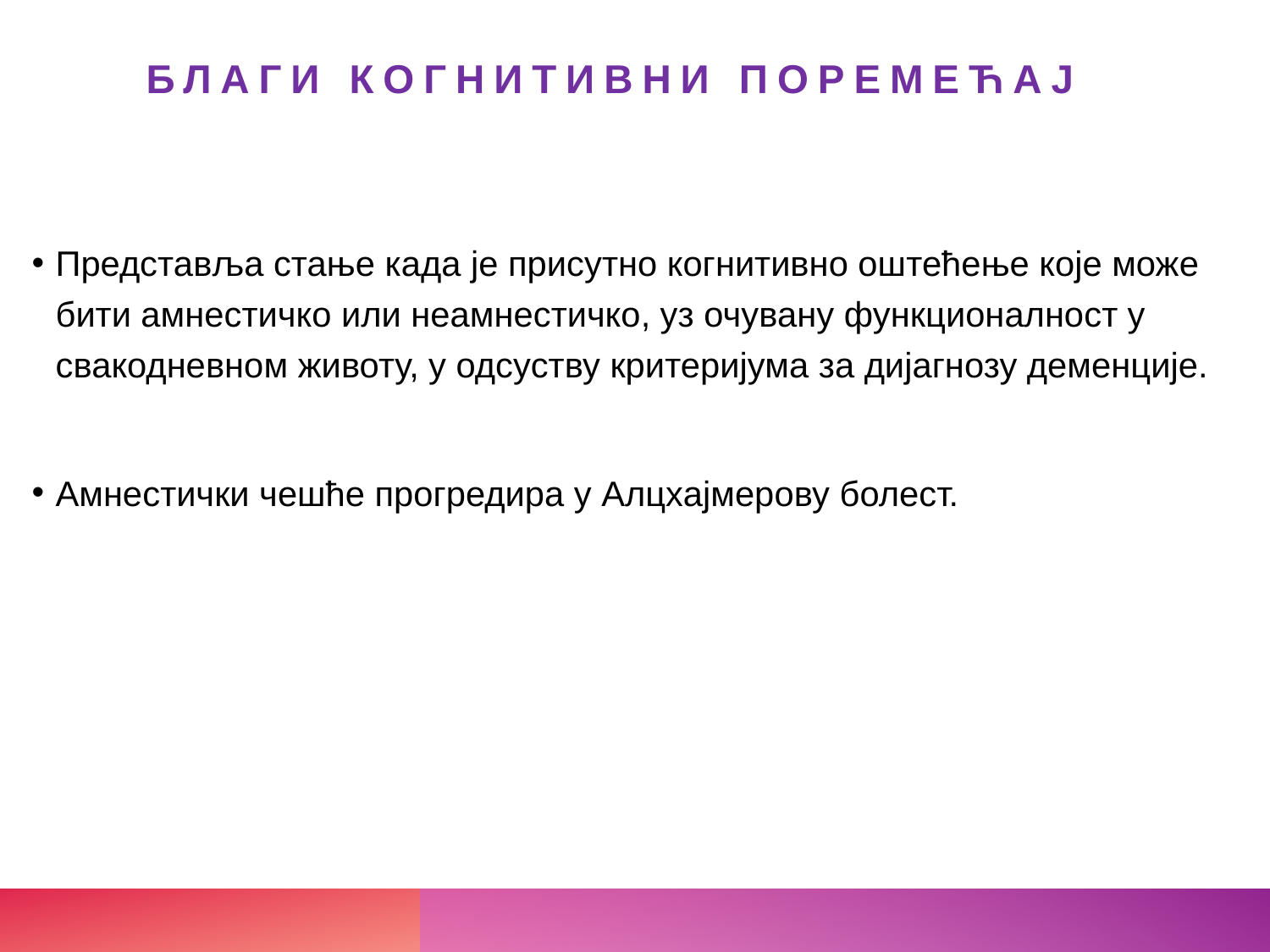

# Благи когнитивни поремећај
Представља стање када је присутно когнитивно оштећење које може бити амнестичко или неамнестичко, уз очувану функционалност у свакодневном животу, у одсуству критеријума за дијагнозу деменције.

Амнестички чешће прогредира у Алцхајмерову болест.